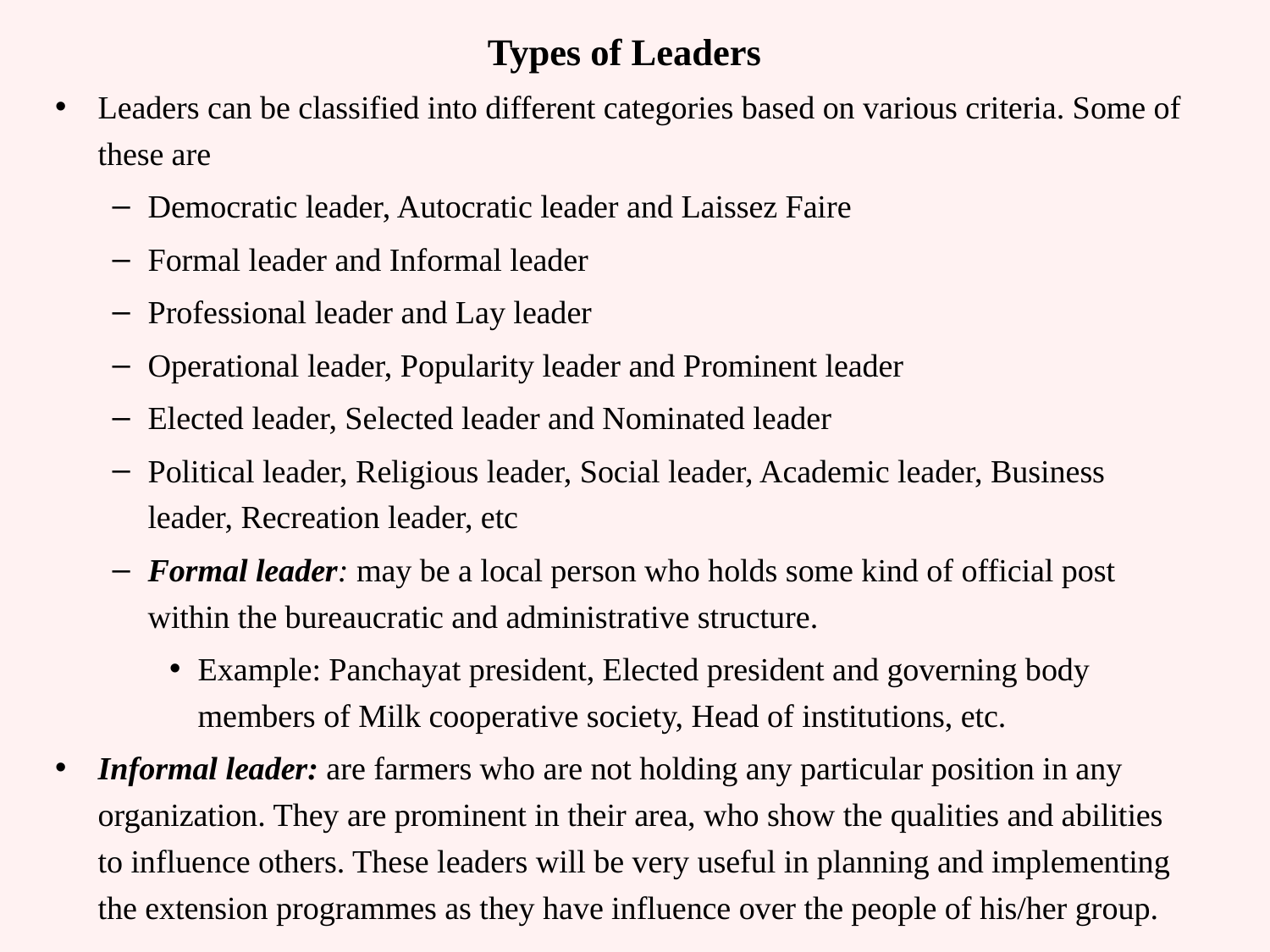

Types of Leaders
Leaders can be classified into different categories based on various criteria. Some of these are
Democratic leader, Autocratic leader and Laissez Faire
Formal leader and Informal leader
Professional leader and Lay leader
Operational leader, Popularity leader and Prominent leader
Elected leader, Selected leader and Nominated leader
Political leader, Religious leader, Social leader, Academic leader, Business leader, Recreation leader, etc
Formal leader: may be a local person who holds some kind of official post within the bureaucratic and administrative structure.
Example: Panchayat president, Elected president and governing body members of Milk cooperative society, Head of institutions, etc.
Informal leader: are farmers who are not holding any particular position in any organization. They are prominent in their area, who show the qualities and abilities to influence others. These leaders will be very useful in planning and implementing the extension programmes as they have influence over the people of his/her group.